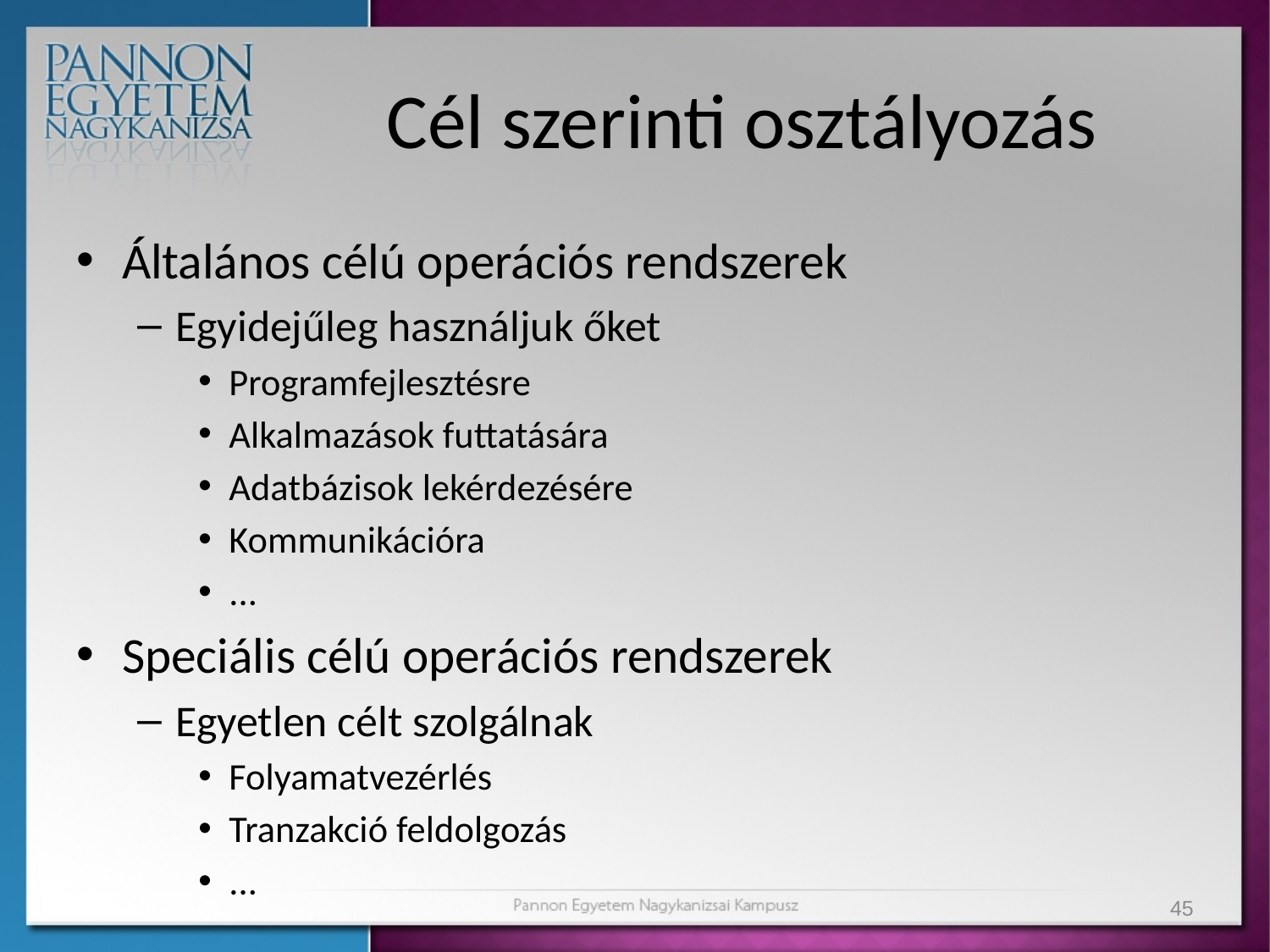

# Cél szerinti osztályozás
Általános célú operációs rendszerek
Egyidejűleg használjuk őket
Programfejlesztésre
Alkalmazások futtatására
Adatbázisok lekérdezésére
Kommunikációra
...
Speciális célú operációs rendszerek
Egyetlen célt szolgálnak
Folyamatvezérlés
Tranzakció feldolgozás
...
45